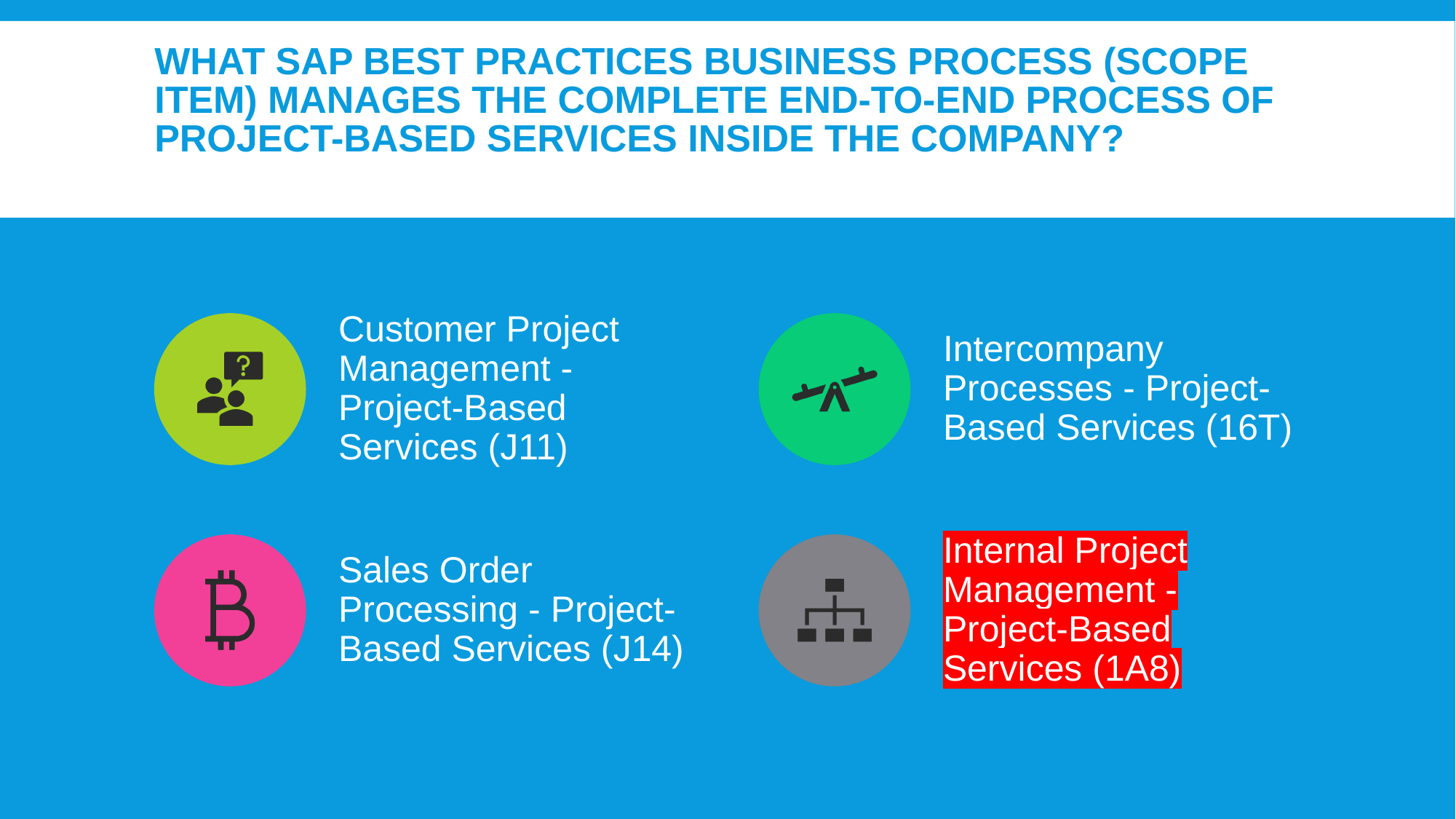

# What SAP Best Practices business process (scope item) manages the complete end-to-end process of project-based services inside the company?
Customer Project Management - Project-Based Services (J11)
Intercompany Processes - Project-Based Services (16T)
Sales Order Processing - Project-Based Services (J14)
Internal Project Management - Project-Based Services (1A8)